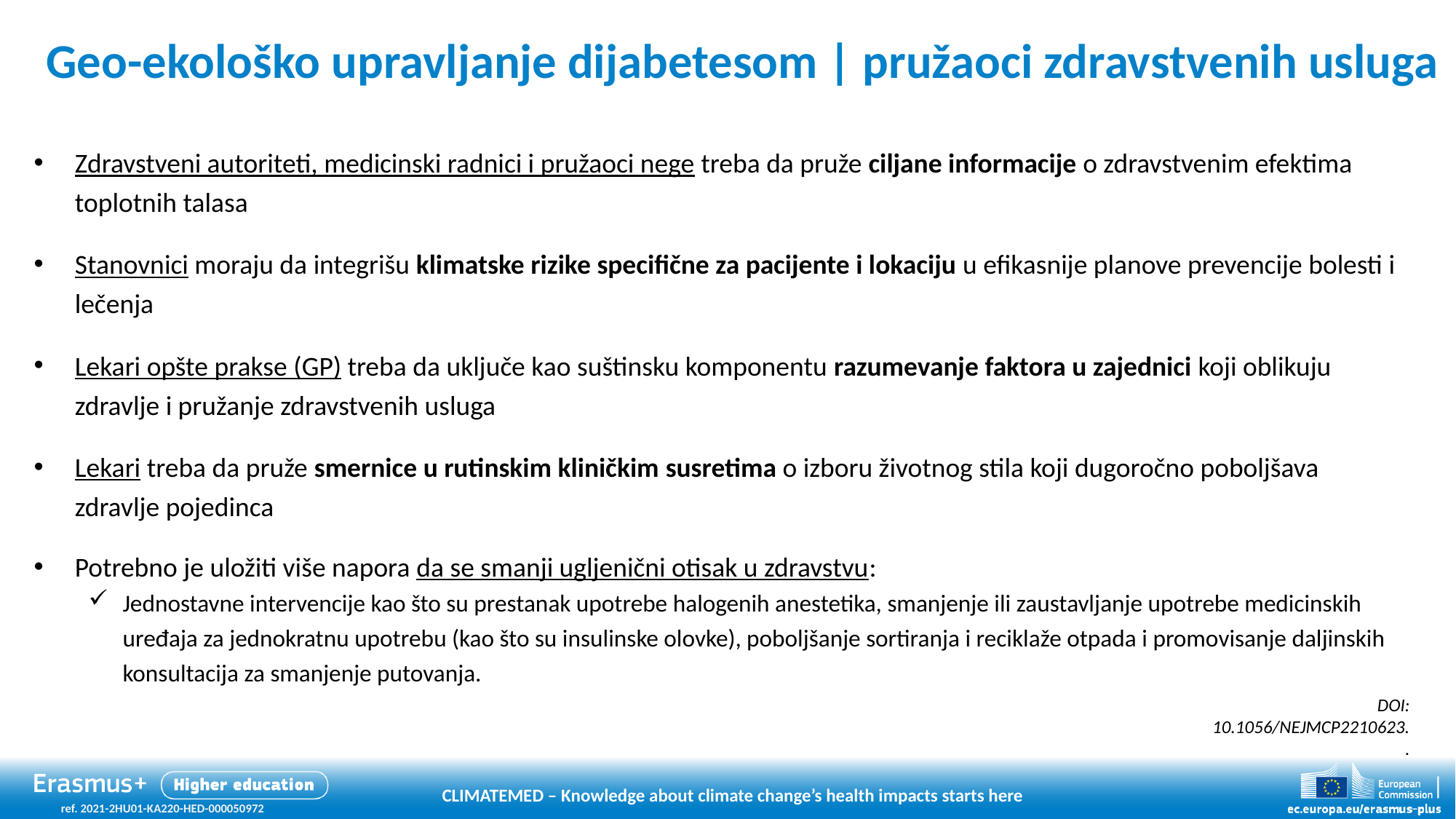

# Geo-ekološko upravljanje dijabetesom | pružaoci zdravstvenih usluga

Zdravstveni autoriteti, medicinski radnici i pružaoci nege treba da pruže ciljane informacije o zdravstvenim efektima toplotnih talasa
Stanovnici moraju da integrišu klimatske rizike specifične za pacijente i lokaciju u efikasnije planove prevencije bolesti i lečenja
Lekari opšte prakse (GP) treba da uključe kao suštinsku komponentu razumevanje faktora u zajednici koji oblikuju zdravlje i pružanje zdravstvenih usluga
Lekari treba da pruže smernice u rutinskim kliničkim susretima o izboru životnog stila koji dugoročno poboljšava zdravlje pojedinca
Potrebno je uložiti više napora da se smanji ugljenični otisak u zdravstvu:
Jednostavne intervencije kao što su prestanak upotrebe halogenih anestetika, smanjenje ili zaustavljanje upotrebe medicinskih uređaja za jednokratnu upotrebu (kao što su insulinske olovke), poboljšanje sortiranja i reciklaže otpada i promovisanje daljinskih konsultacija za smanjenje putovanja.
doi: 10.1056/NEJMcp2210623.
.